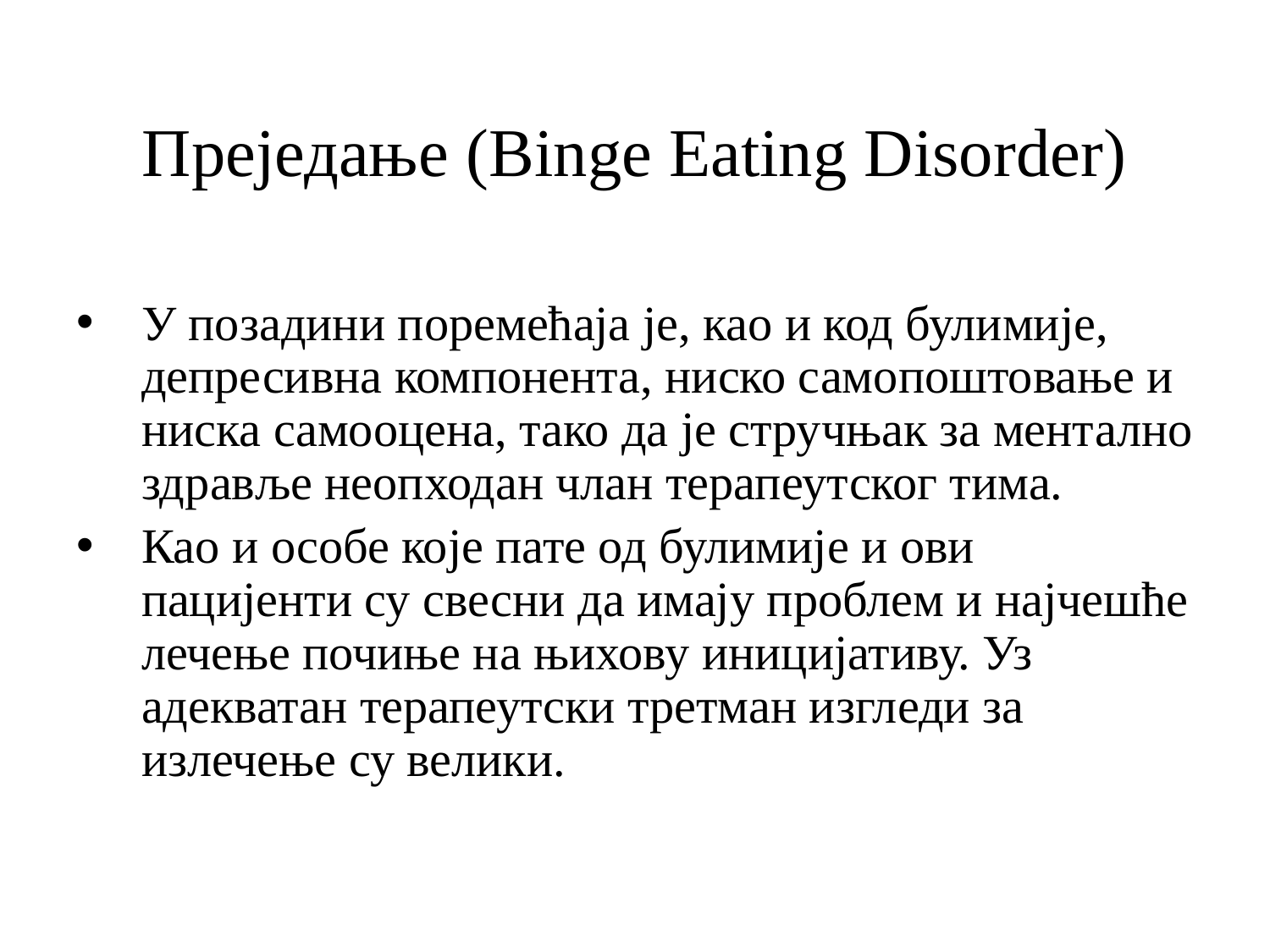

Преједање (Binge Eating Disorder)

У позадини поремећаја је, као и код булимије, депресивна компонента, ниско самопоштовање и ниска самооцена, тако да је стручњак за ментално здравље неопходан члан терапеутског тима.
Као и особе које пате од булимије и ови пацијенти су свесни да имају проблем и најчешће лечење почиње на њихову иницијативу. Уз адекватан терапеутски третман изгледи за излечење су велики.